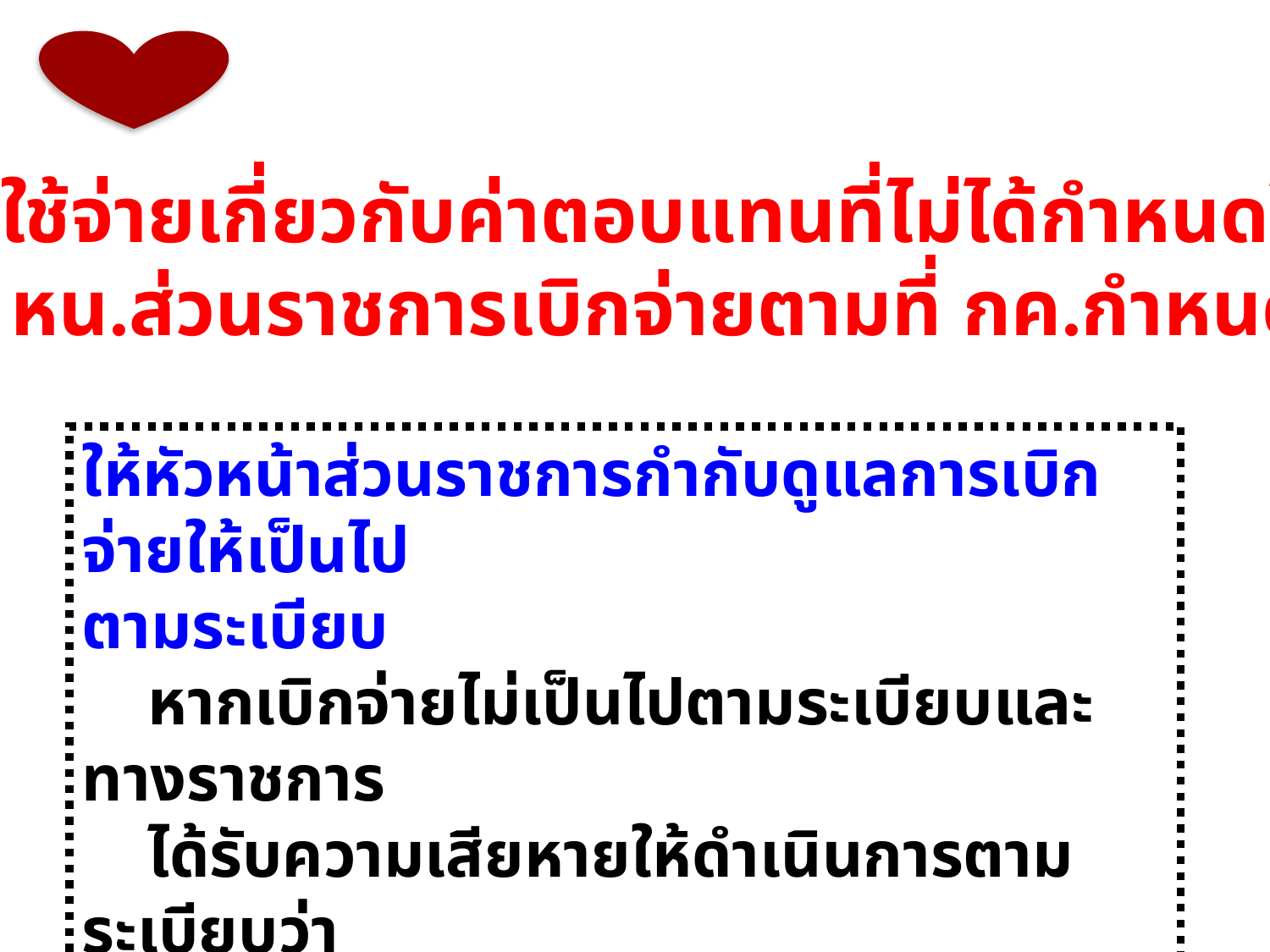

ค่าใช้จ่ายเกี่ยวกับค่าตอบแทนที่ไม่ได้กำหนดไว้
ให้ หน.ส่วนราชการเบิกจ่ายตามที่ กค.กำหนด
ให้หัวหน้าส่วนราชการกำกับดูแลการเบิกจ่ายให้เป็นไป
ตามระเบียบ
    หากเบิกจ่ายไม่เป็นไปตามระเบียบและทางราชการ
    ได้รับความเสียหายให้ดำเนินการตามระเบียบว่า
    ด้วยความผิดทางละเมิดของเจ้าหน้าที่
135